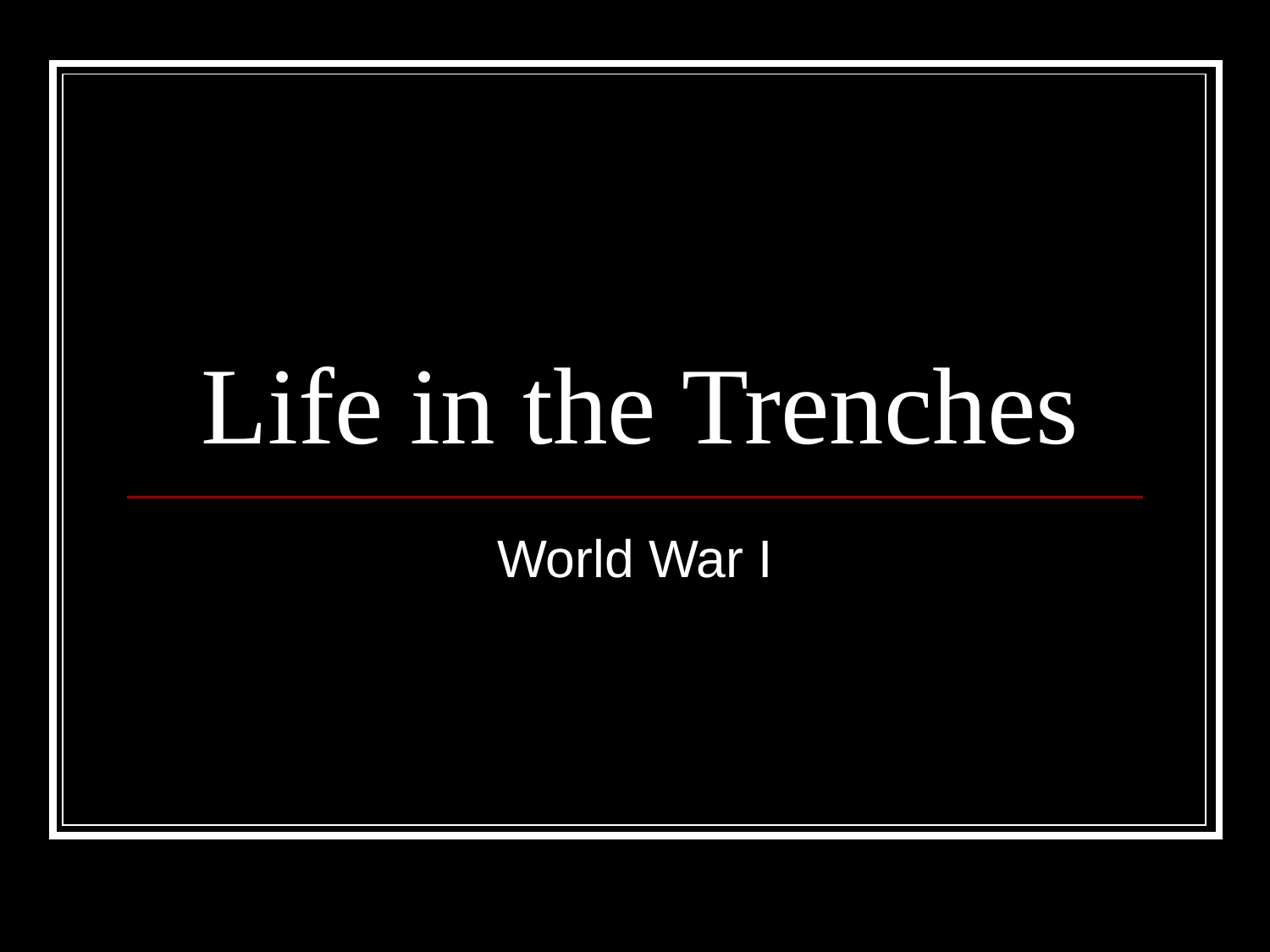

# Life in the Trenches
World War I